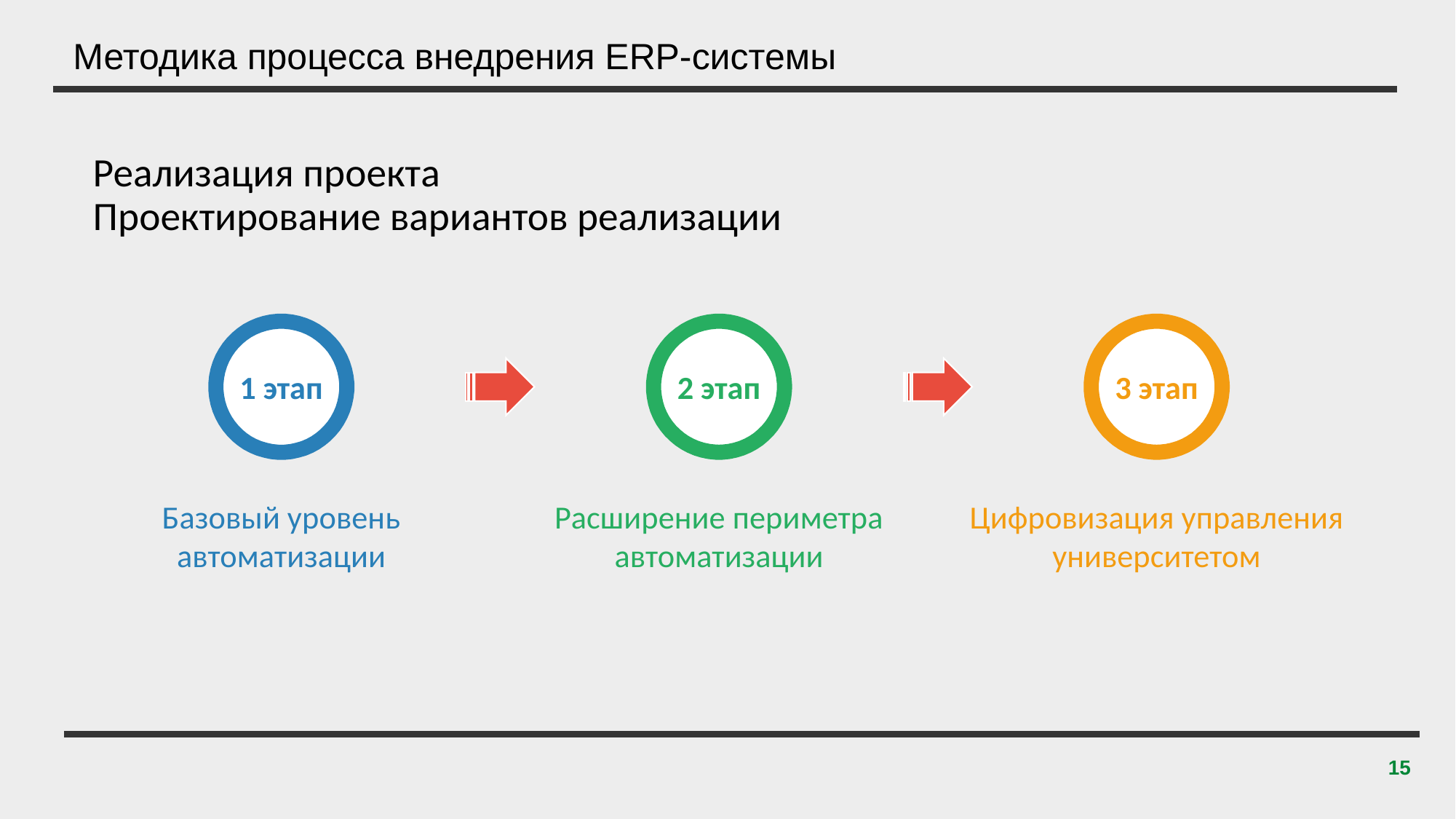

Методика процесса внедрения ERP-системы
# Реализация проекта
Проектирование вариантов реализации
1 этап
2 этап
3 этап

Базовый уровень автоматизации
Расширение периметра автоматизации
Цифровизация управления университетом
15